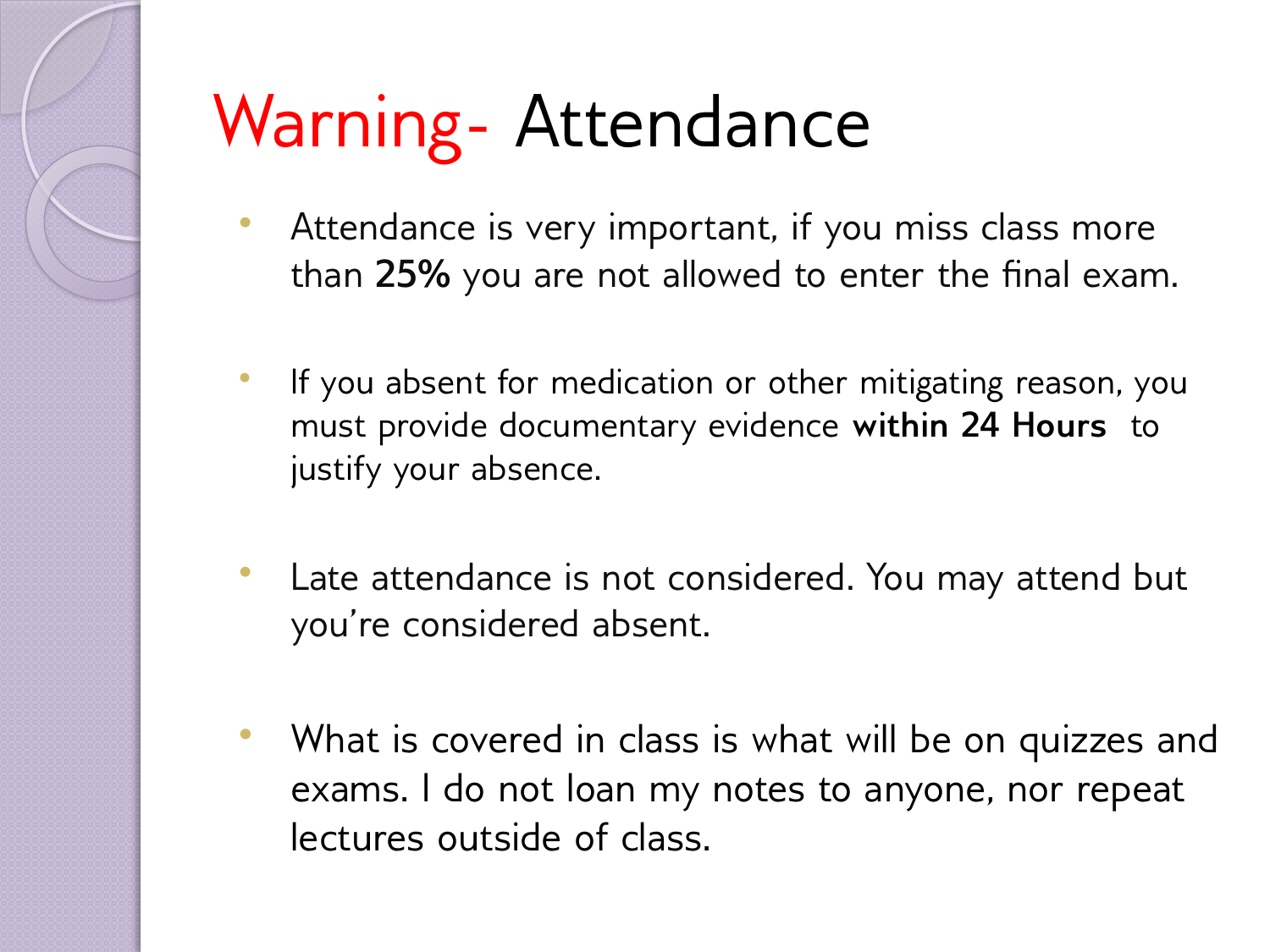

# Warning- Attendance
Attendance is very important, if you miss class more than 25% you are not allowed to enter the final exam.

If you absent for medication or other mitigating reason, you must provide documentary evidence within 24 Hours  to justify your absence.

Late attendance is not considered. You may attend but you’re considered absent.

What is covered in class is what will be on quizzes and exams. I do not loan my notes to anyone, nor repeat lectures outside of class.